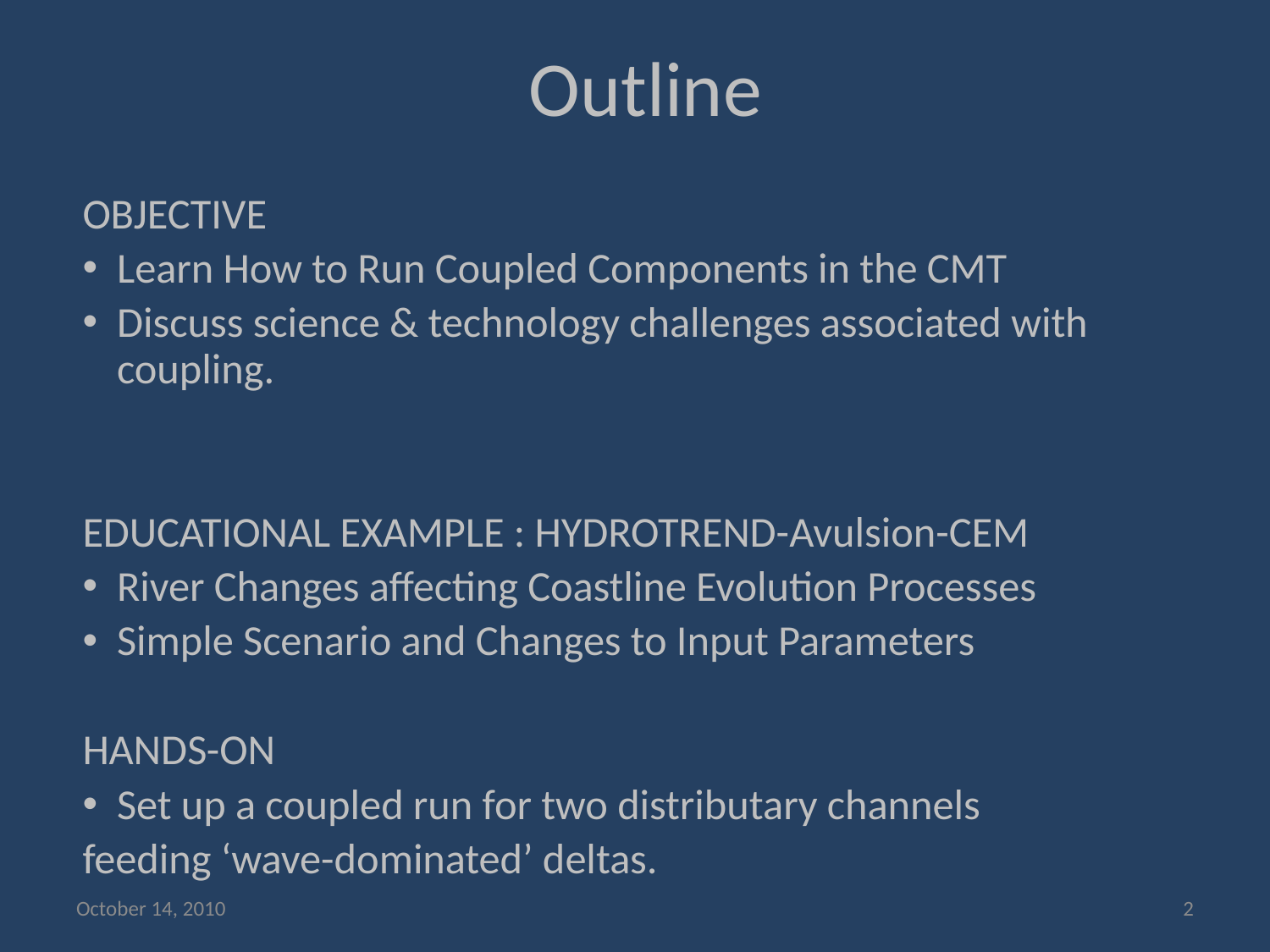

# Outline
OBJECTIVE
Learn How to Run Coupled Components in the CMT
Discuss science & technology challenges associated with coupling.

EDUCATIONAL EXAMPLE : HYDROTREND-Avulsion-CEM
River Changes affecting Coastline Evolution Processes
Simple Scenario and Changes to Input Parameters

HANDS-ON
Set up a coupled run for two distributary channels
feeding ‘wave-dominated’ deltas.

October 14, 2010
2